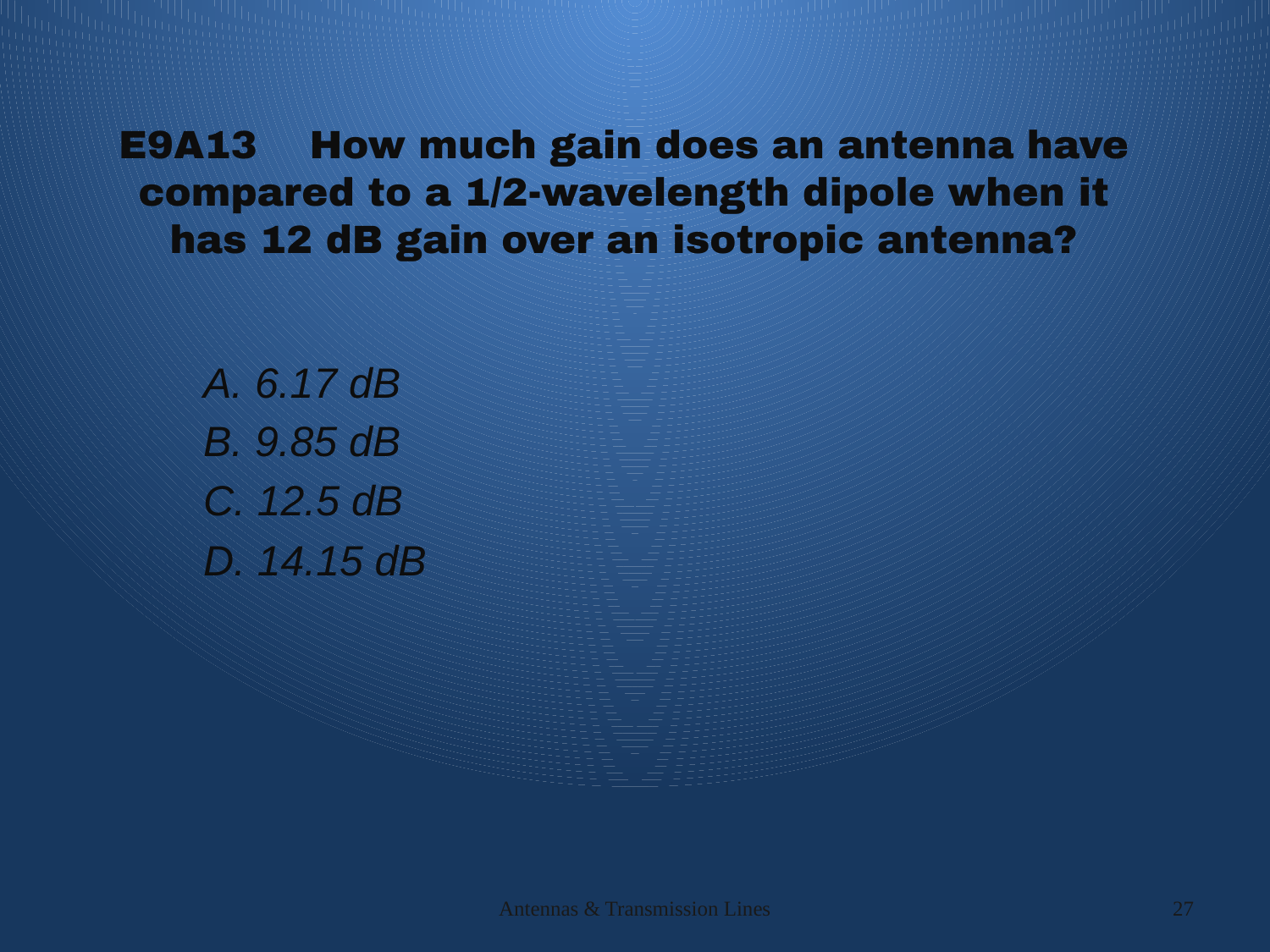

# E9A13    How much gain does an antenna have compared to a 1/2-wavelength dipole when it has 12 dB gain over an isotropic antenna?
A. 6.17 dB
B. 9.85 dB
C. 12.5 dB
D. 14.15 dB
Antennas & Transmission Lines
27